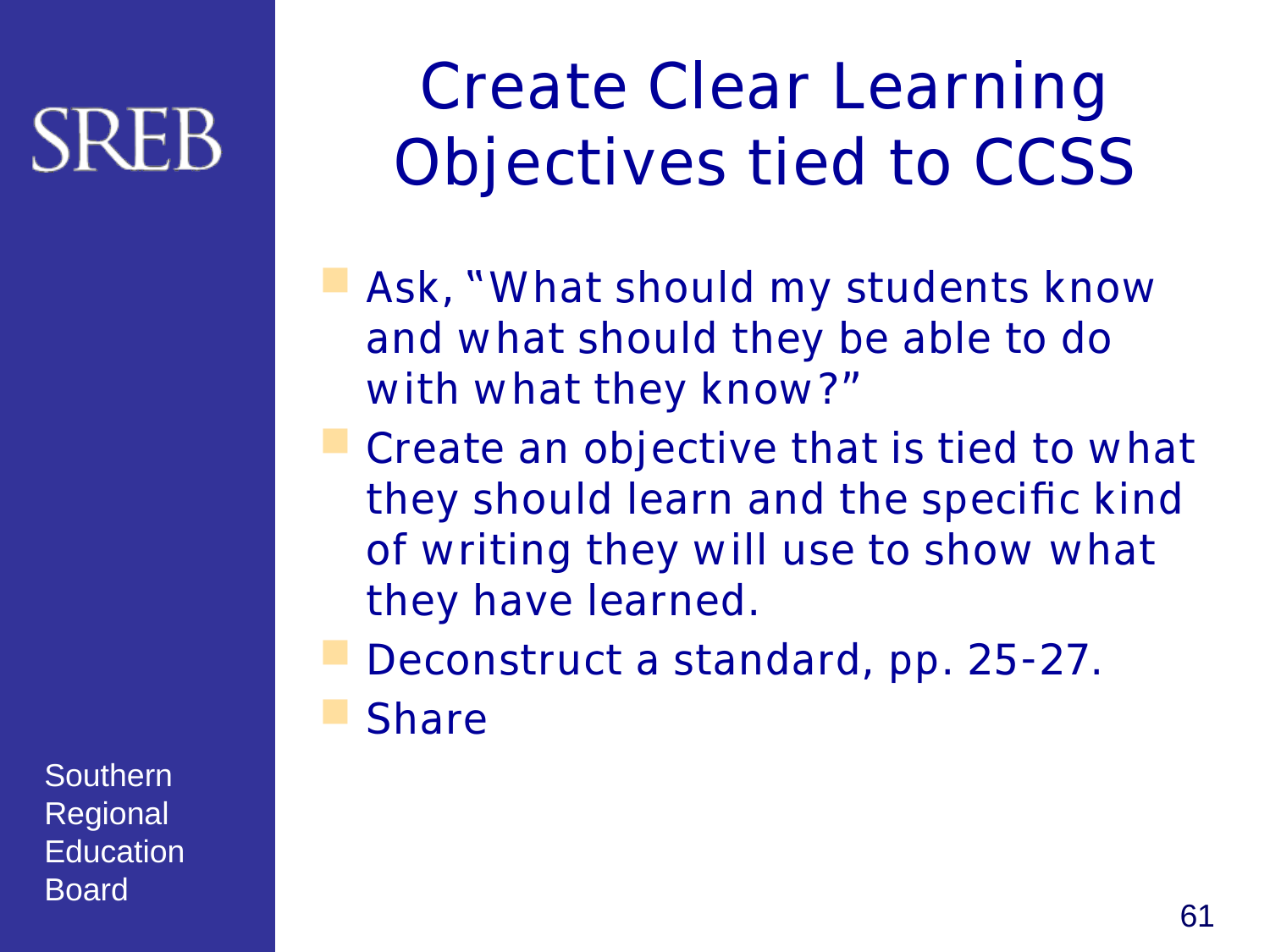

# Create Clear Learning Objectives tied to CCSS
Ask, “What should my students know and what should they be able to do with what they know?”
Create an objective that is tied to what they should learn and the specific kind of writing they will use to show what they have learned.
Deconstruct a standard, pp. 25-27.
Share

61